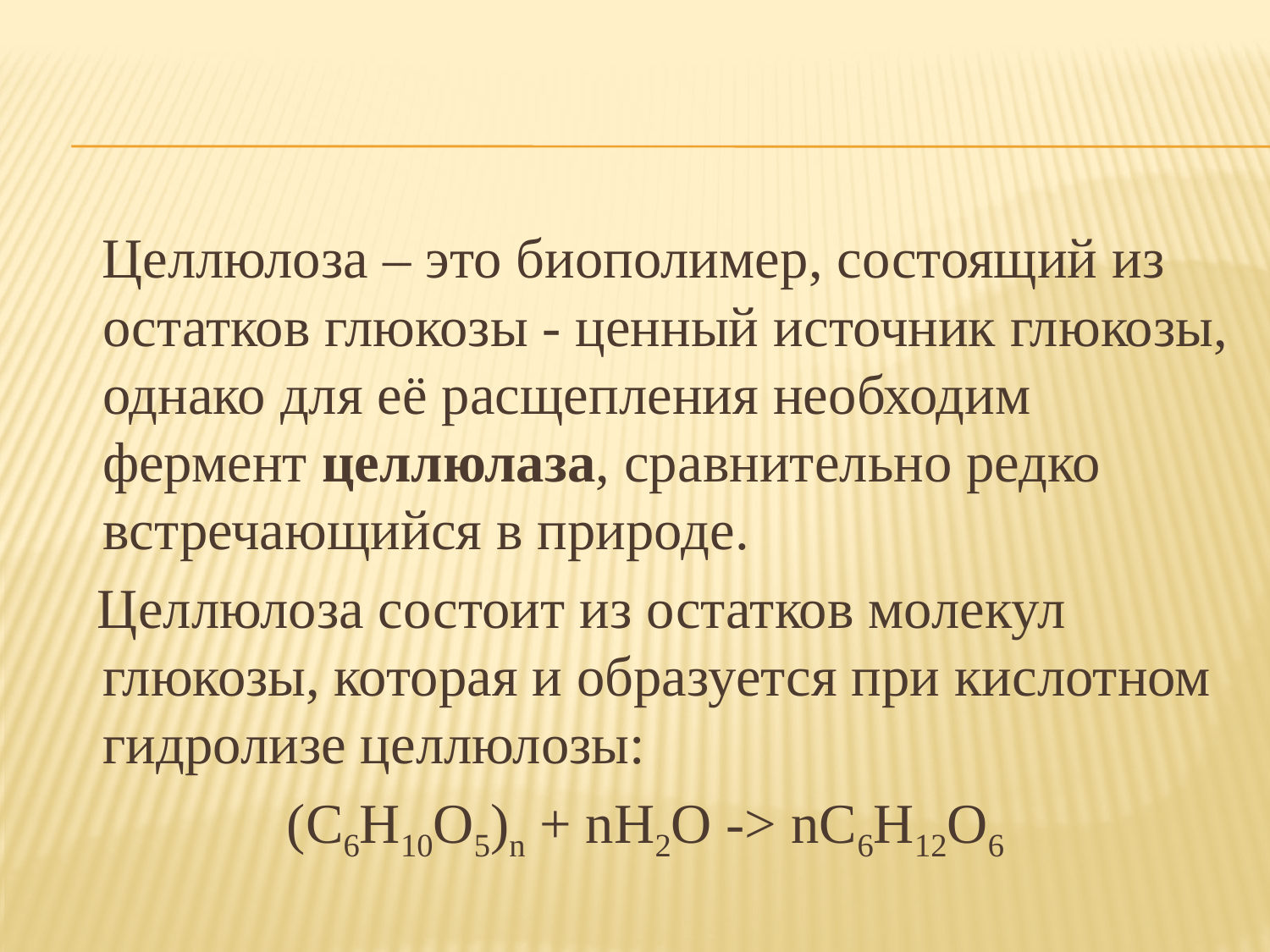

#
   Целлюлоза – это биополимер, состоящий из остатков глюкозы - ценный источник глюкозы, однако для её расщепления необходим фермент целлюлаза, сравнительно редко встречающийся в природе.
   Целлюлоза состоит из остатков молекул глюкозы, которая и образуется при кислотном гидролизе целлюлозы:
(C6H10O5)n + nH2O -> nC6H12O6